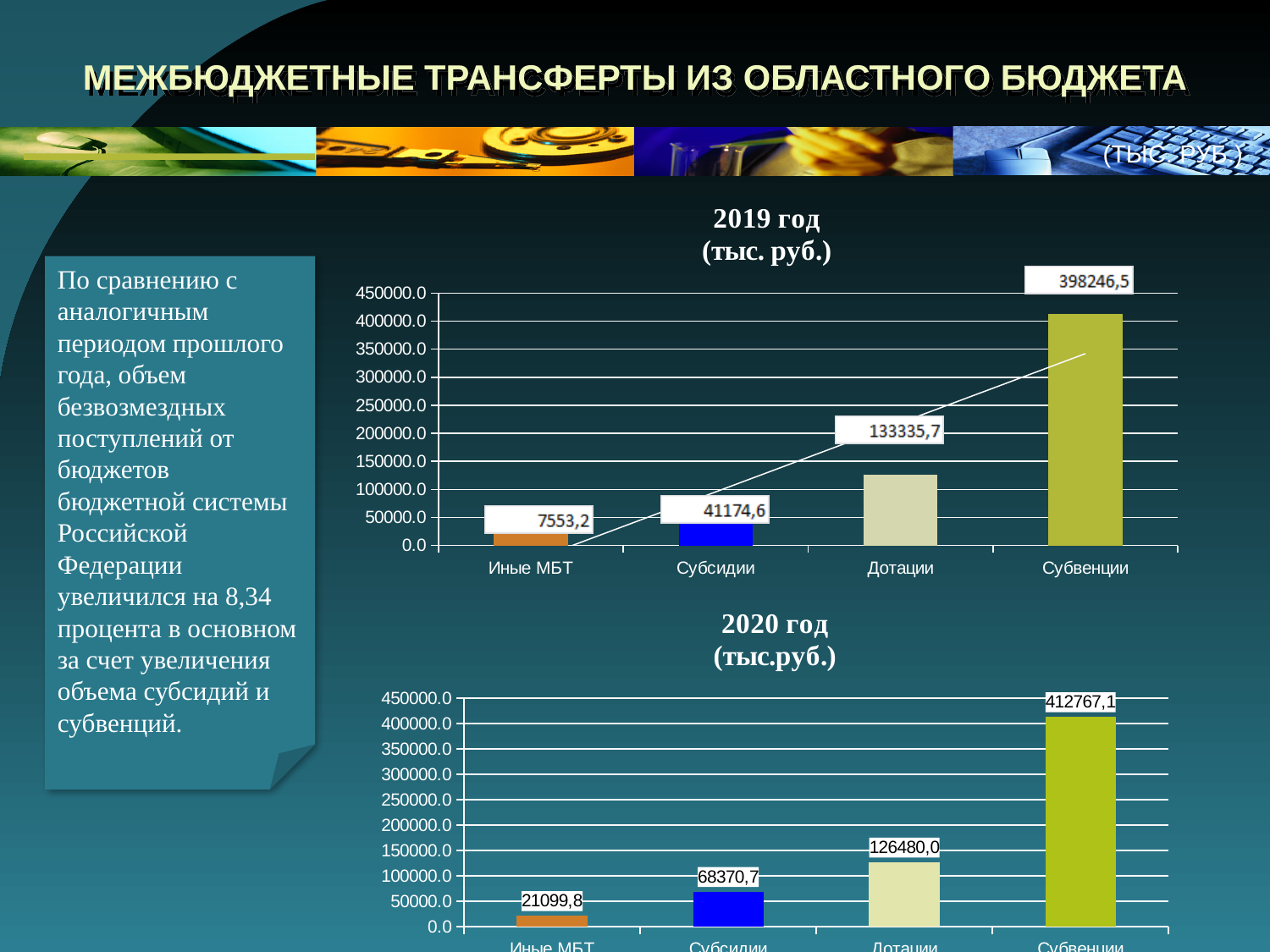

# МЕЖБЮДЖЕТНЫЕ ТРАНСФЕРТЫ ИЗ ОБЛАСТНОГО БЮДЖЕТА
(ТЫС. РУБ.)

### Chart: 2019 год
(тыс. руб.)

| Category | 2020 год |
|---|---|
| Иные МБТ | 21099.76588 |
| Субсидии | 68370.72904 |
| Дотации | 126480.0 |
| Субвенции | 412767.14966 |
По сравнению с аналогичным периодом прошлого года, объем безвозмездных поступлений от бюджетов бюджетной системы Российской Федерации увеличился на 8,34 процента в основном за счет увеличения объема субсидий и субвенций.

### Chart: 2020 год
(тыс.руб.)

| Category | 2020 год |
|---|---|
| Иные МБТ | 21099.76588 |
| Субсидии | 68370.72904 |
| Дотации | 126480.0 |
| Субвенции | 412767.14966 |